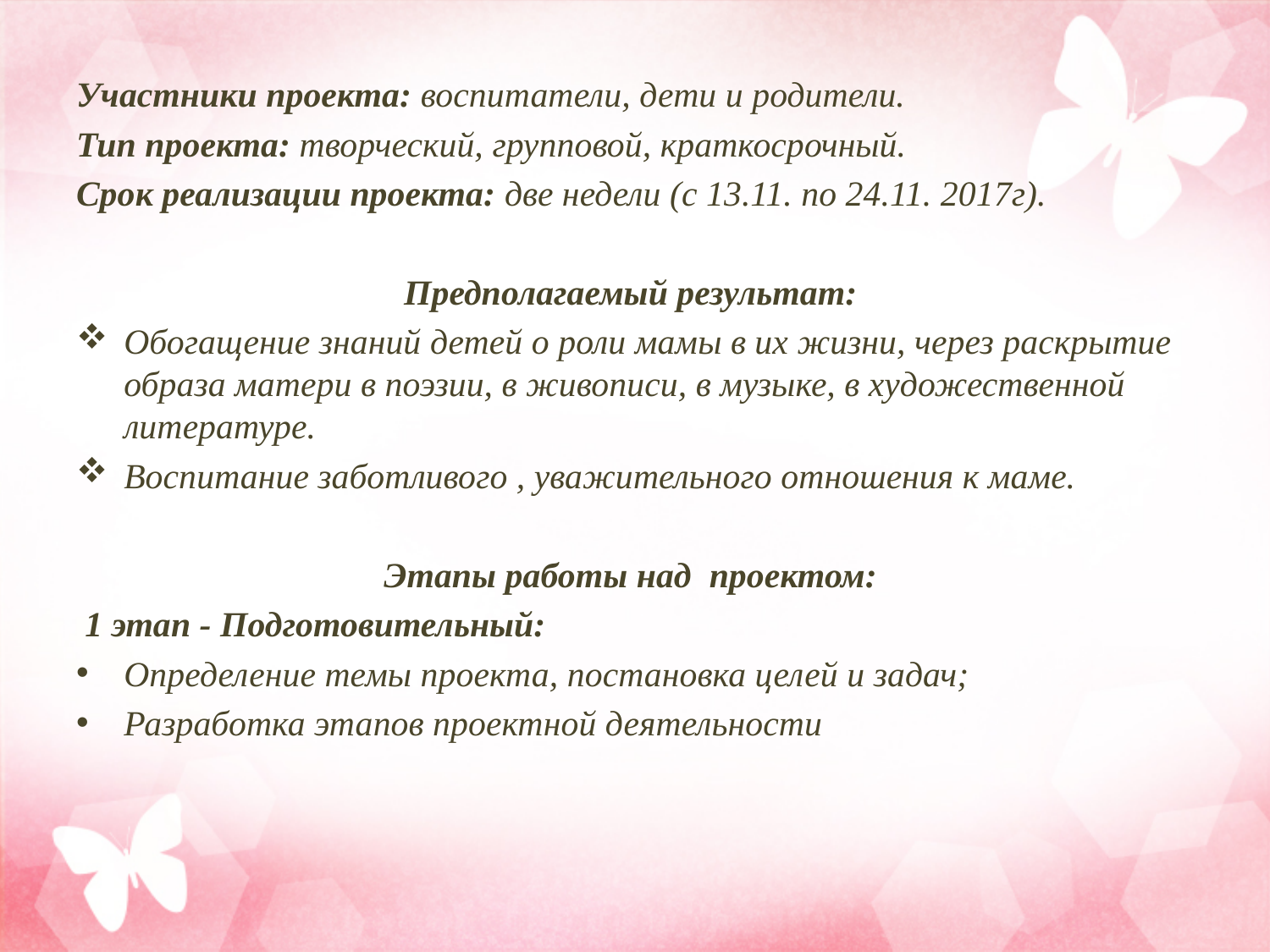

Участники проекта: воспитатели, дети и родители.
Тип проекта: творческий, групповой, краткосрочный.
Срок реализации проекта: две недели (с 13.11. по 24.11. 2017г).

Предполагаемый результат:
Обогащение знаний детей о роли мамы в их жизни, через раскрытие образа матери в поэзии, в живописи, в музыке, в художественной  литературе.
Воспитание заботливого , уважительного отношения к маме.

Этапы работы над  проектом:
 1 этап - Подготовительный:
Определение темы проекта, постановка целей и задач;
Разработка этапов проектной деятельности